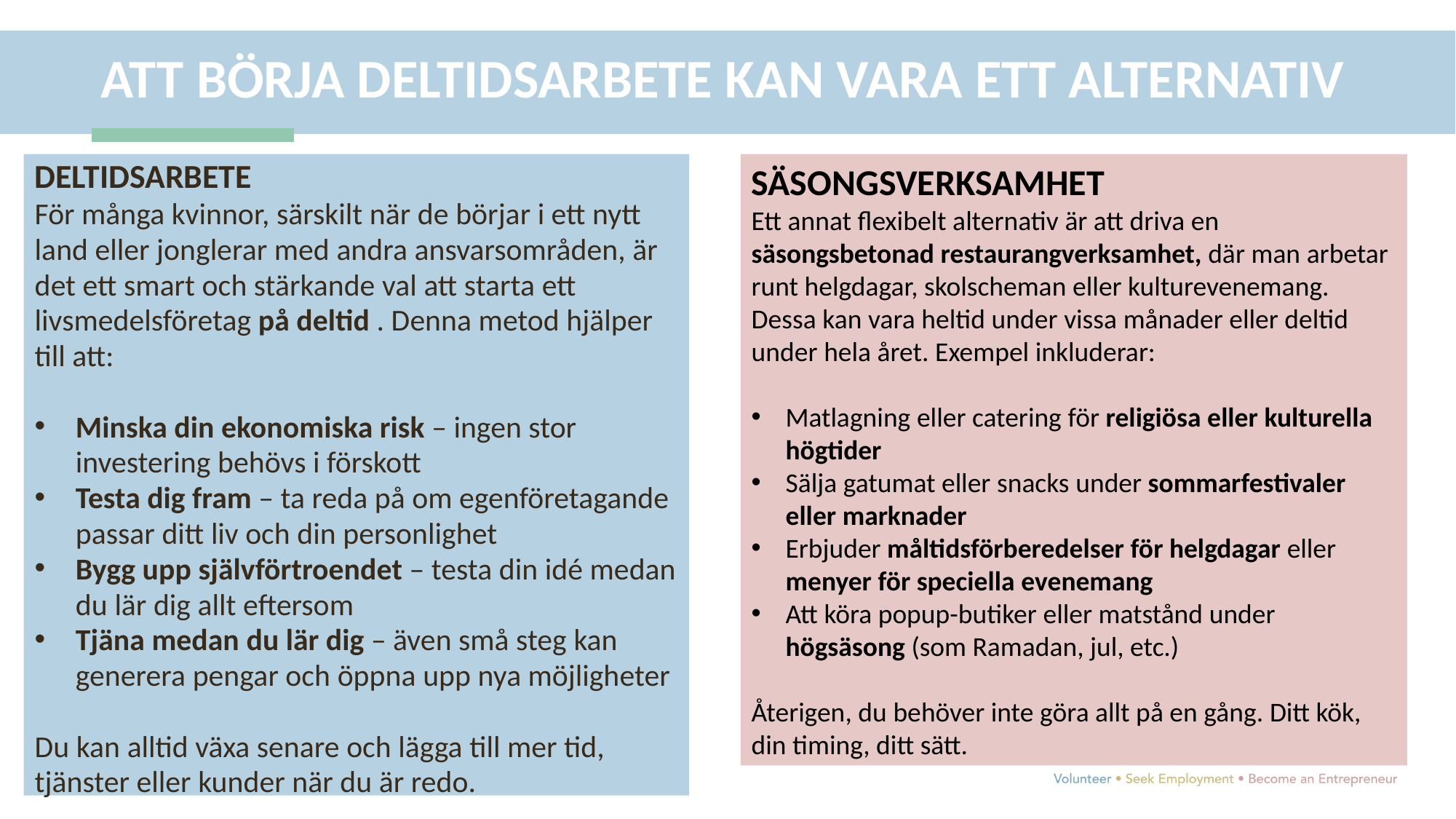

ATT BÖRJA DELTIDSARBETE KAN VARA ETT ALTERNATIV
DELTIDSARBETE
För många kvinnor, särskilt när de börjar i ett nytt land eller jonglerar med andra ansvarsområden, är det ett smart och stärkande val att starta ett livsmedelsföretag på deltid . Denna metod hjälper till att:

Minska din ekonomiska risk – ingen stor investering behövs i förskott
Testa dig fram – ta reda på om egenföretagande passar ditt liv och din personlighet
Bygg upp självförtroendet – testa din idé medan du lär dig allt eftersom
Tjäna medan du lär dig – även små steg kan generera pengar och öppna upp nya möjligheter

Du kan alltid växa senare och lägga till mer tid, tjänster eller kunder när du är redo.

SÄSONGSVERKSAMHET
Ett annat flexibelt alternativ är att driva en säsongsbetonad restaurangverksamhet, där man arbetar runt helgdagar, skolscheman eller kulturevenemang. Dessa kan vara heltid under vissa månader eller deltid under hela året. Exempel inkluderar:

Matlagning eller catering för religiösa eller kulturella högtider
Sälja gatumat eller snacks under sommarfestivaler eller marknader
Erbjuder måltidsförberedelser för helgdagar eller menyer för speciella evenemang
Att köra popup-butiker eller matstånd under högsäsong (som Ramadan, jul, etc.)

Återigen, du behöver inte göra allt på en gång. Ditt kök, din timing, ditt sätt.